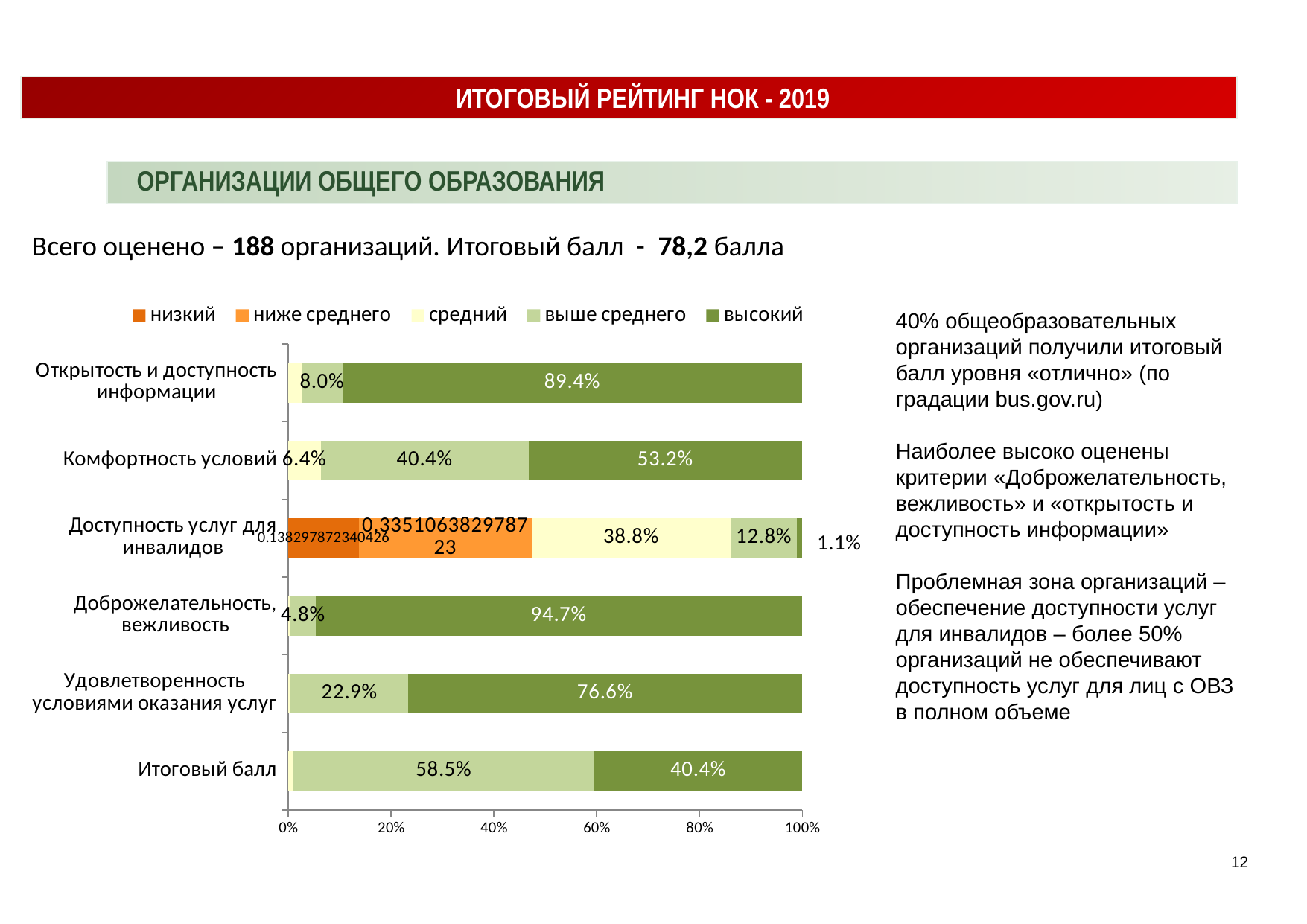

ИТОГОВЫЙ РЕЙТИНГ НОК - 2019

ОРГАНИЗАЦИИ ОБЩЕГО ОБРАЗОВАНИЯ
Всего оценено – 188 организаций. Итоговый балл  -  78,2 балла

### Chart

| Category | низкий | ниже среднего | средний | выше среднего | высокий |
|---|---|---|---|---|---|
| Открытость и доступность информации | None | None | 0.026595744680851064 | 0.0797872340425532 | 0.8936170212765957 |
| Комфортность условий | None | None | 0.06382978723404255 | 0.40425531914893614 | 0.5319148936170213 |
| Доступность услуг для инвалидов | 0.13829787234042554 | 0.3351063829787234 | 0.3882978723404255 | 0.1276595744680851 | 0.010638297872340425 |
| Доброжелательность, вежливость | None | None | 0.005319148936170213 | 0.047872340425531915 | 0.9468085106382979 |
| Удовлетворенность условиями оказания услуг | None | None | 0.005319148936170213 | 0.22872340425531915 | 0.7659574468085106 |
| Итоговый балл | None | None | 0.010638297872340425 | 0.5851063829787234 | 0.40425531914893614 |
40% общеобразовательных организаций получили итоговый балл уровня «отлично» (по градации bus.gov.ru)

Наиболее высоко оценены критерии «Доброжелательность, вежливость» и «открытость и доступность информации»

Проблемная зона организаций – обеспечение доступности услуг для инвалидов – более 50% организаций не обеспечивают доступность услуг для лиц с ОВЗ в полном объеме
12